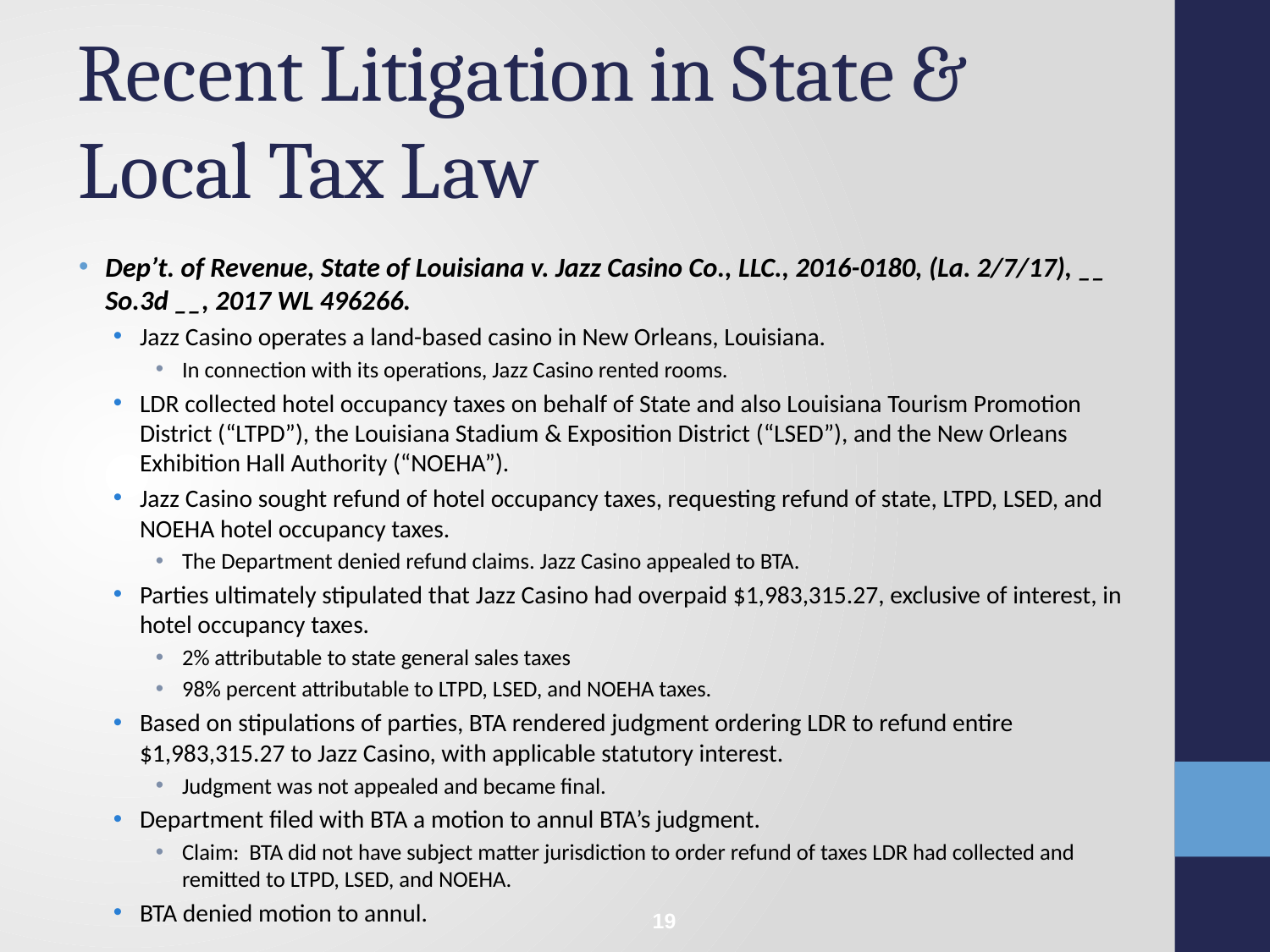

# Recent Litigation in State & Local Tax Law
Dep’t. of Revenue, State of Louisiana v. Jazz Casino Co., LLC., 2016-0180, (La. 2/7/17), __ So.3d __, 2017 WL 496266.
Jazz Casino operates a land-based casino in New Orleans, Louisiana.
In connection with its operations, Jazz Casino rented rooms.
LDR collected hotel occupancy taxes on behalf of State and also Louisiana Tourism Promotion District (“LTPD”), the Louisiana Stadium & Exposition District (“LSED”), and the New Orleans Exhibition Hall Authority (“NOEHA”).
Jazz Casino sought refund of hotel occupancy taxes, requesting refund of state, LTPD, LSED, and NOEHA hotel occupancy taxes.
The Department denied refund claims. Jazz Casino appealed to BTA.
Parties ultimately stipulated that Jazz Casino had overpaid $1,983,315.27, exclusive of interest, in hotel occupancy taxes.
2% attributable to state general sales taxes
98% percent attributable to LTPD, LSED, and NOEHA taxes.
Based on stipulations of parties, BTA rendered judgment ordering LDR to refund entire $1,983,315.27 to Jazz Casino, with applicable statutory interest.
Judgment was not appealed and became final.
Department filed with BTA a motion to annul BTA’s judgment.
Claim:  BTA did not have subject matter jurisdiction to order refund of taxes LDR had collected and remitted to LTPD, LSED, and NOEHA.
BTA denied motion to annul.

19